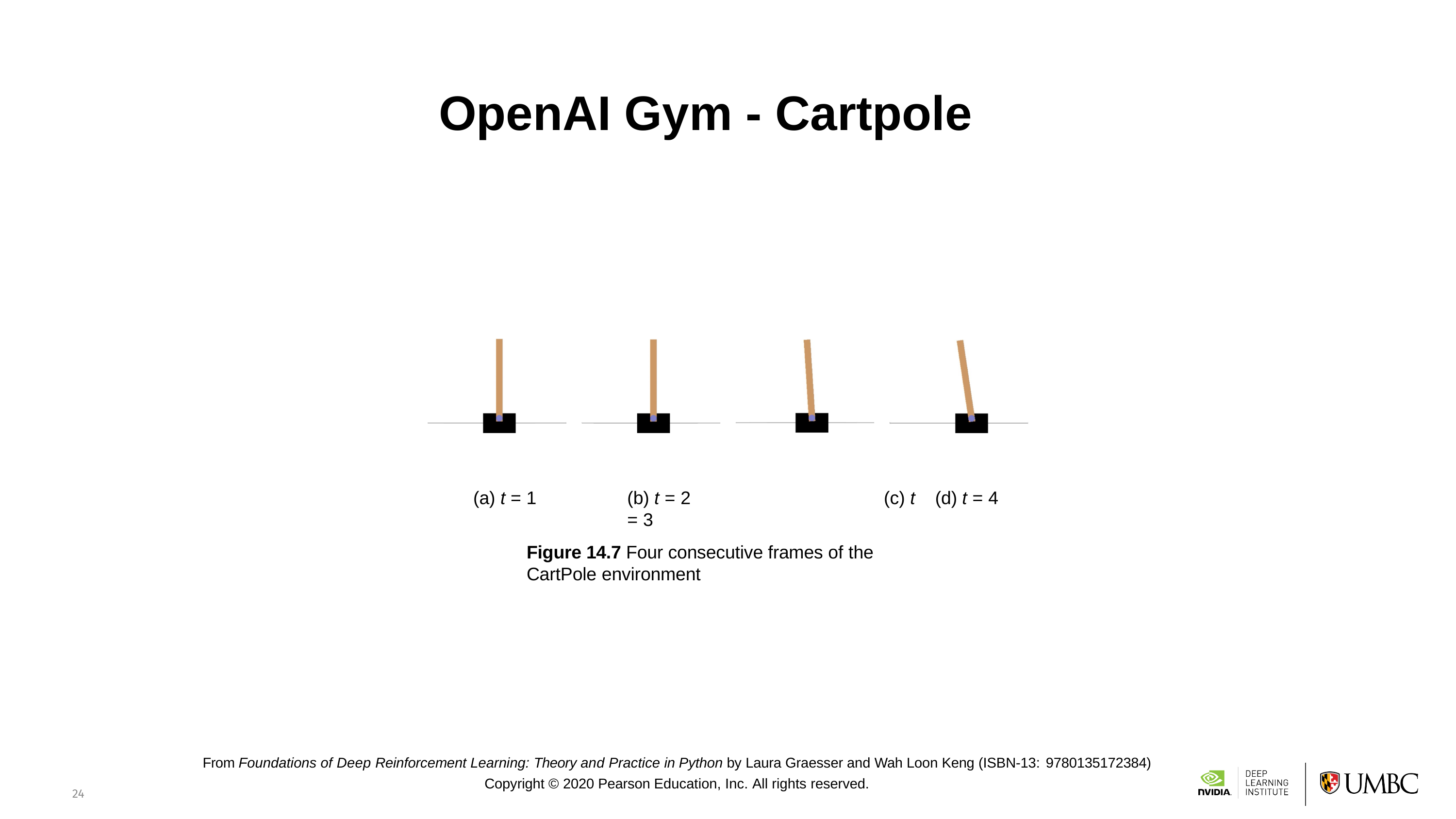

OpenAI Gym - Cartpole

(a) t = 1
(b) t = 2	(c) t = 3
Figure 14.7 Four consecutive frames of the CartPole environment
(d) t = 4
From Foundations of Deep Reinforcement Learning: Theory and Practice in Python by Laura Graesser and Wah Loon Keng (ISBN-13: 9780135172384)
Copyright © 2020 Pearson Education, Inc. All rights reserved.